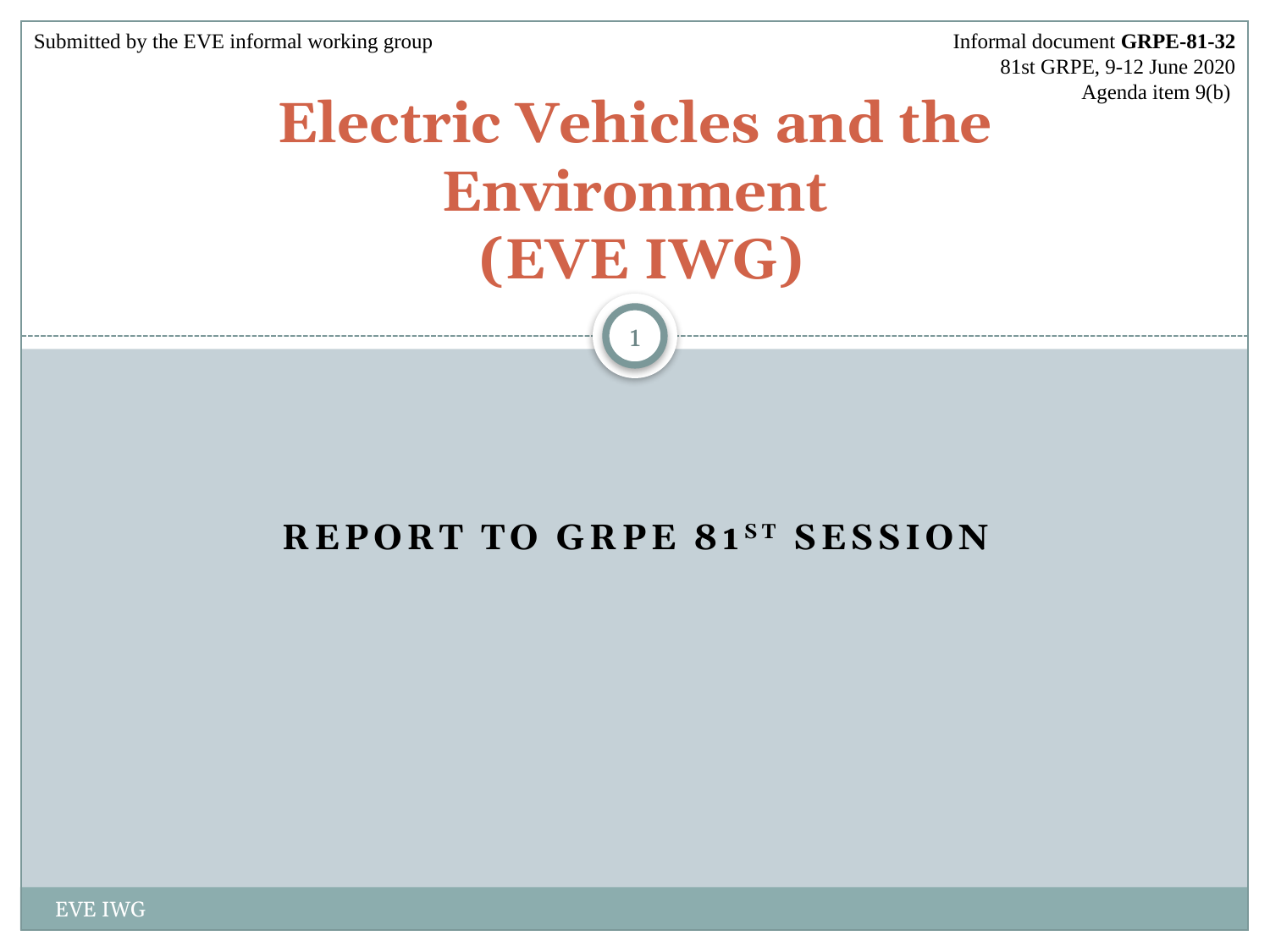

Submitted by the EVE informal working group
Informal document GRPE-81-32
81st GRPE, 9-12 June 2020
Agenda item 9(b)
# Electric Vehicles and the Environment (EVE IWG)
1
Report to GRPE 81st Session
EVE IWG